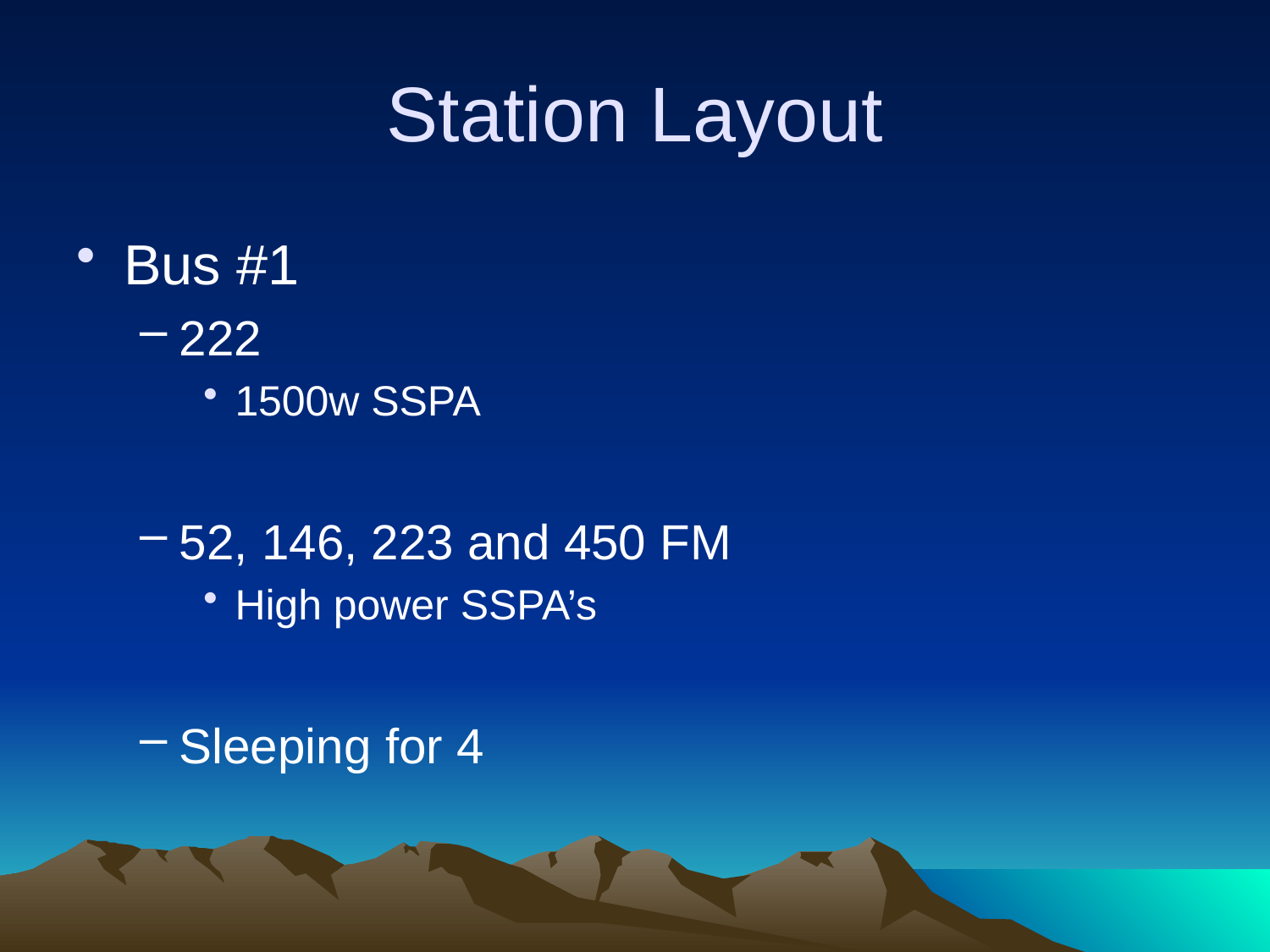

# Station Layout
Bus #1
222
1500w SSPA

52, 146, 223 and 450 FM
High power SSPA’s

Sleeping for 4